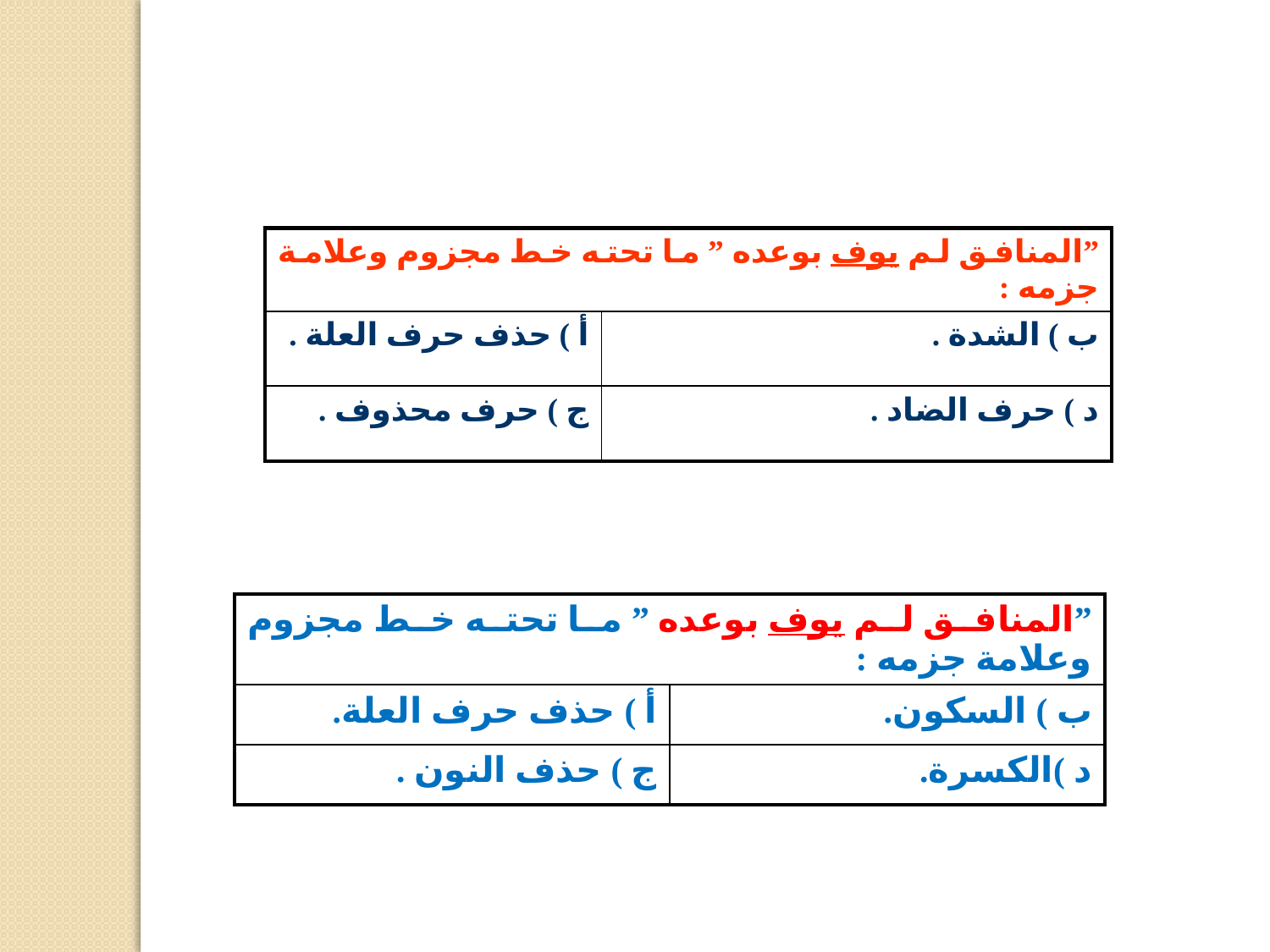

| ”المنافق لم يوف بوعده ” ما تحته خط مجزوم وعلامة جزمه : |  |
| --- | --- |
| أ ) حذف حرف العلة . | ب ) الشدة . |
| ج ) حرف محذوف . | د ) حرف الضاد . |

| ”المنافق لم يوف بوعده ” ما تحته خط مجزوم وعلامة جزمه : |  |
| --- | --- |
| أ ) حذف حرف العلة. | ب ) السكون. |
| ج ) حذف النون . | د )الكسرة. |